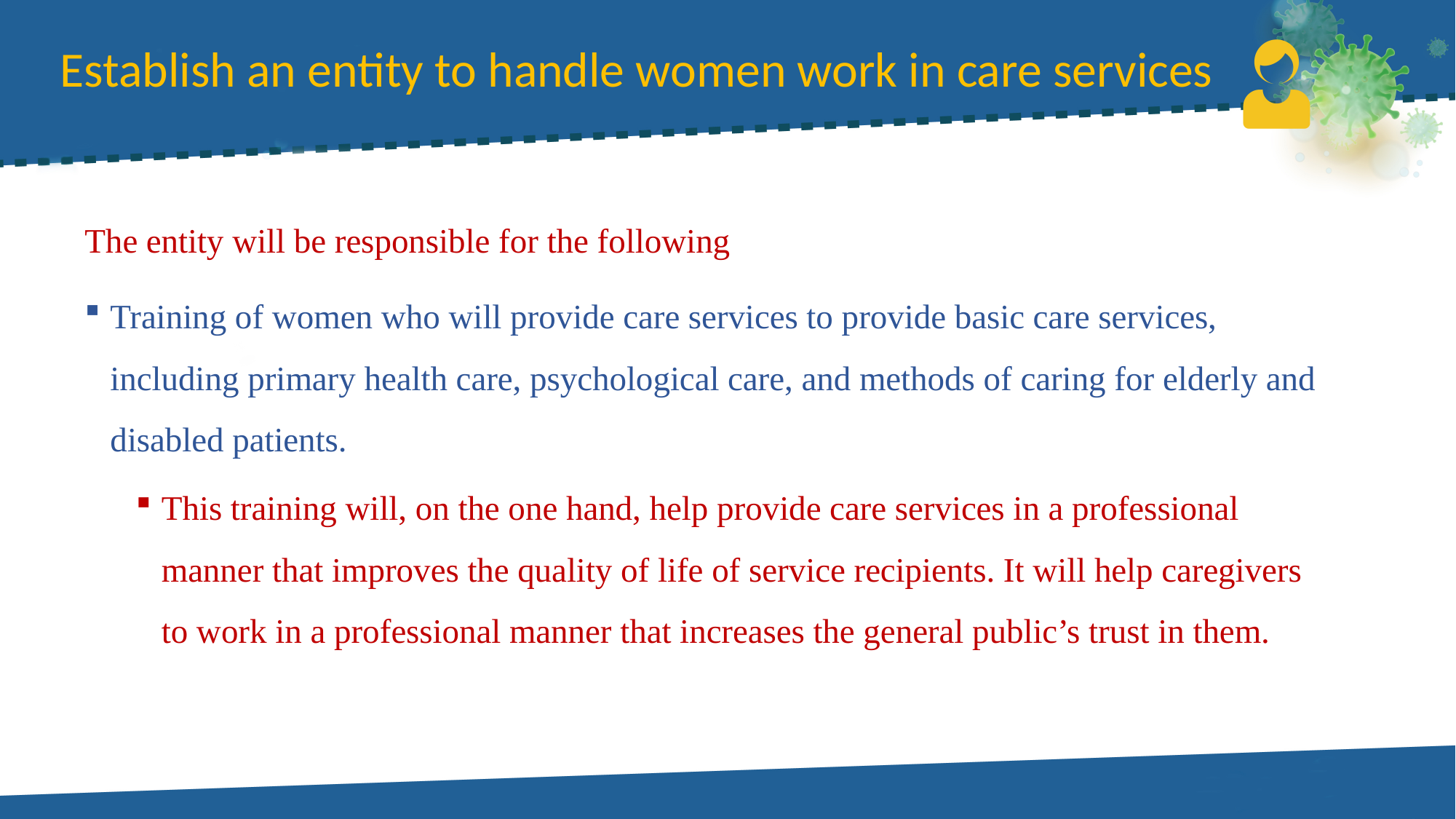

# Establish an entity to handle women work in care services
The entity will be responsible for the following
Training of women who will provide care services to provide basic care services, including primary health care, psychological care, and methods of caring for elderly and disabled patients.
This training will, on the one hand, help provide care services in a professional manner that improves the quality of life of service recipients. It will help caregivers to work in a professional manner that increases the general public’s trust in them.